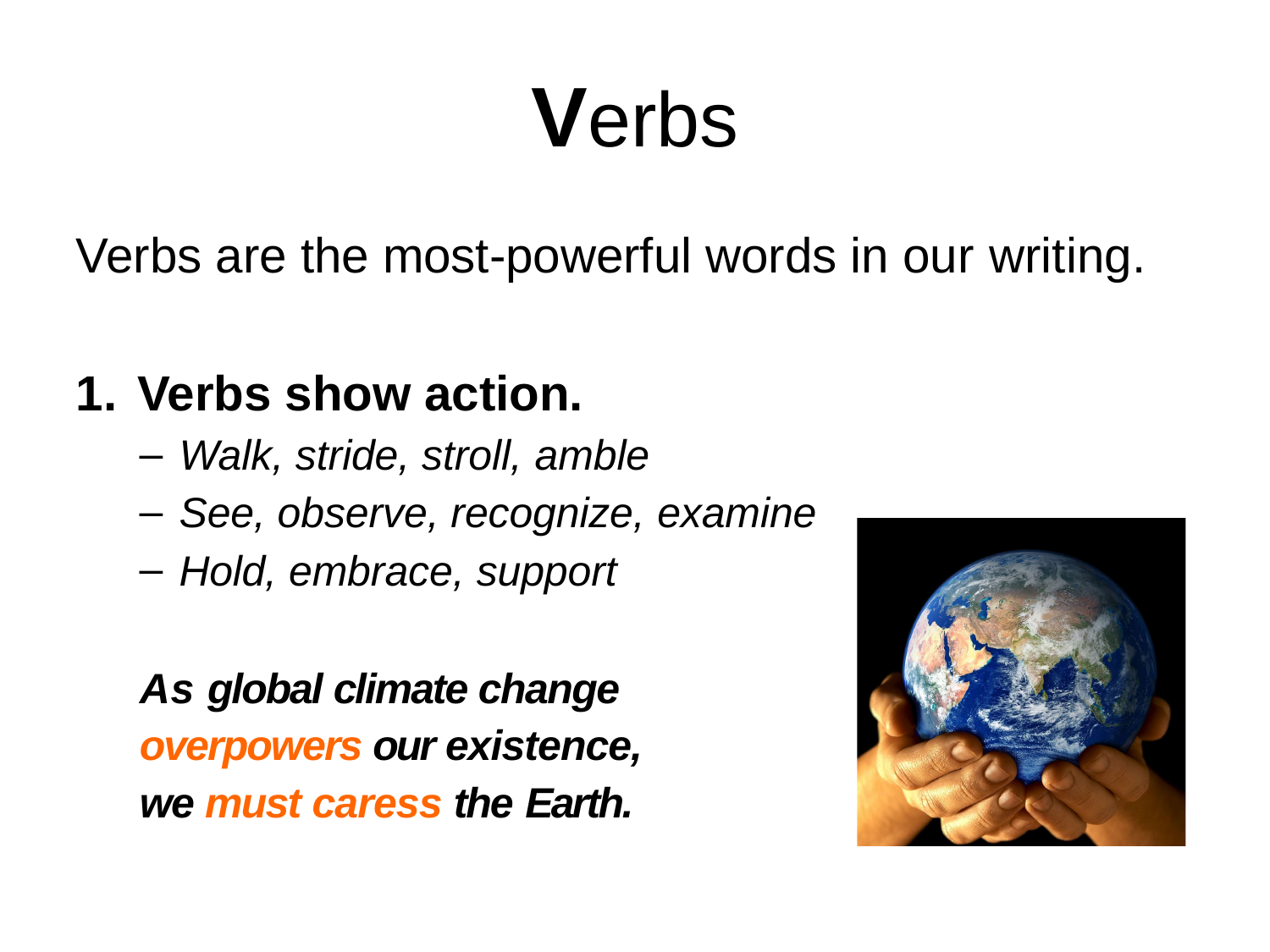

# Verbs
Verbs are the most-powerful words in our writing.

Verbs show action.
Walk, stride, stroll, amble
See, observe, recognize, examine
Hold, embrace, support

As global climate change  overpowers our existence,  we must caress the Earth.